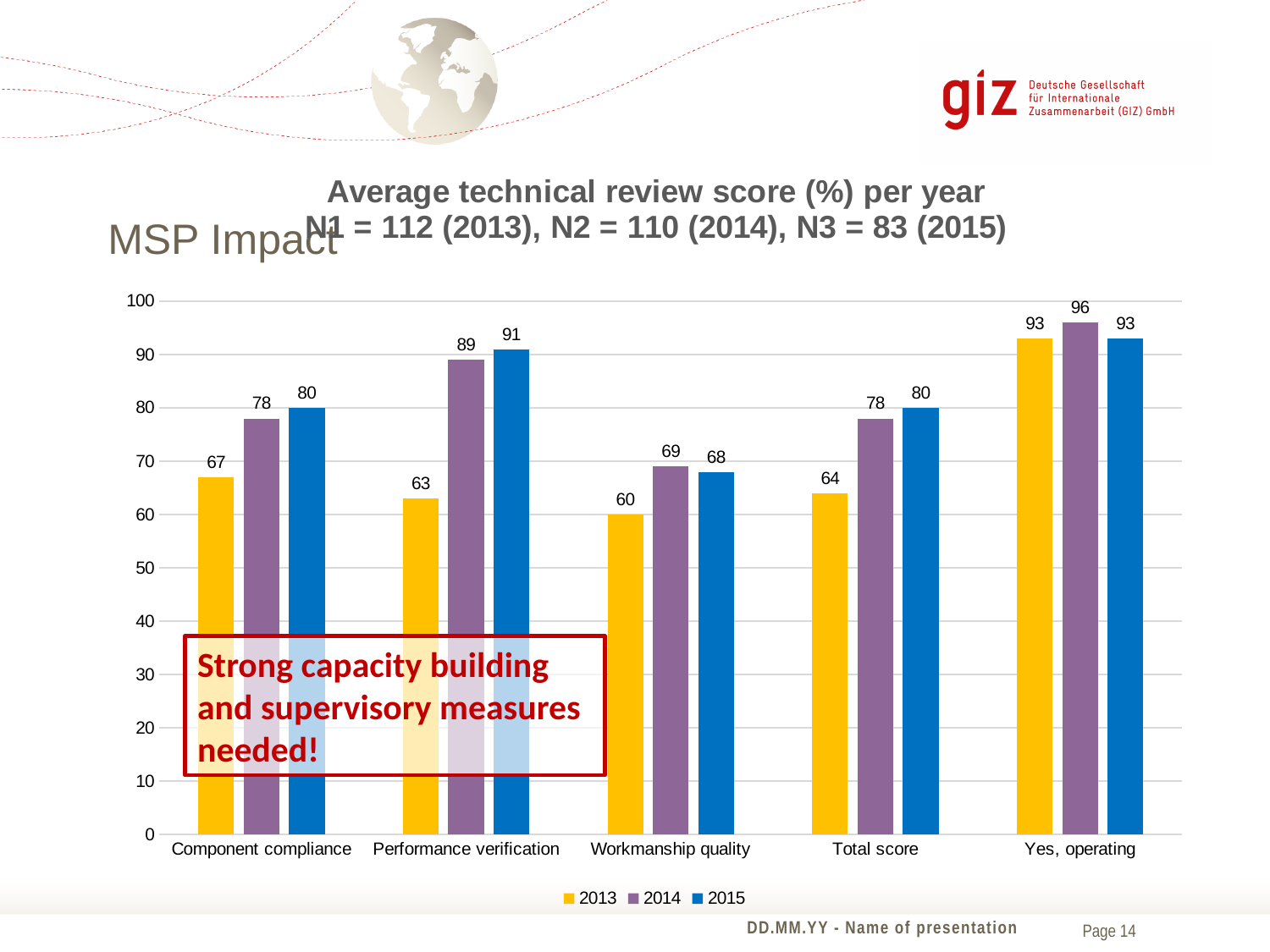

14

### Chart: Average technical review score (%) per year
N1 = 112 (2013), N2 = 110 (2014), N3 = 83 (2015)

| Category | 2013 | 2014 | 2015 |
|---|---|---|---|
| Component compliance | 67.0 | 78.0 | 80.0 |
| Performance verification | 63.0 | 89.0 | 91.0 |
| Workmanship quality | 60.0 | 69.0 | 68.0 |
| Total score | 64.0 | 78.0 | 80.0 |
| Yes, operating | 93.0 | 96.0 | 93.0 |
# MSP Impact
Strong capacity building and supervisory measures needed!
DD.MM.YY - Name of presentation